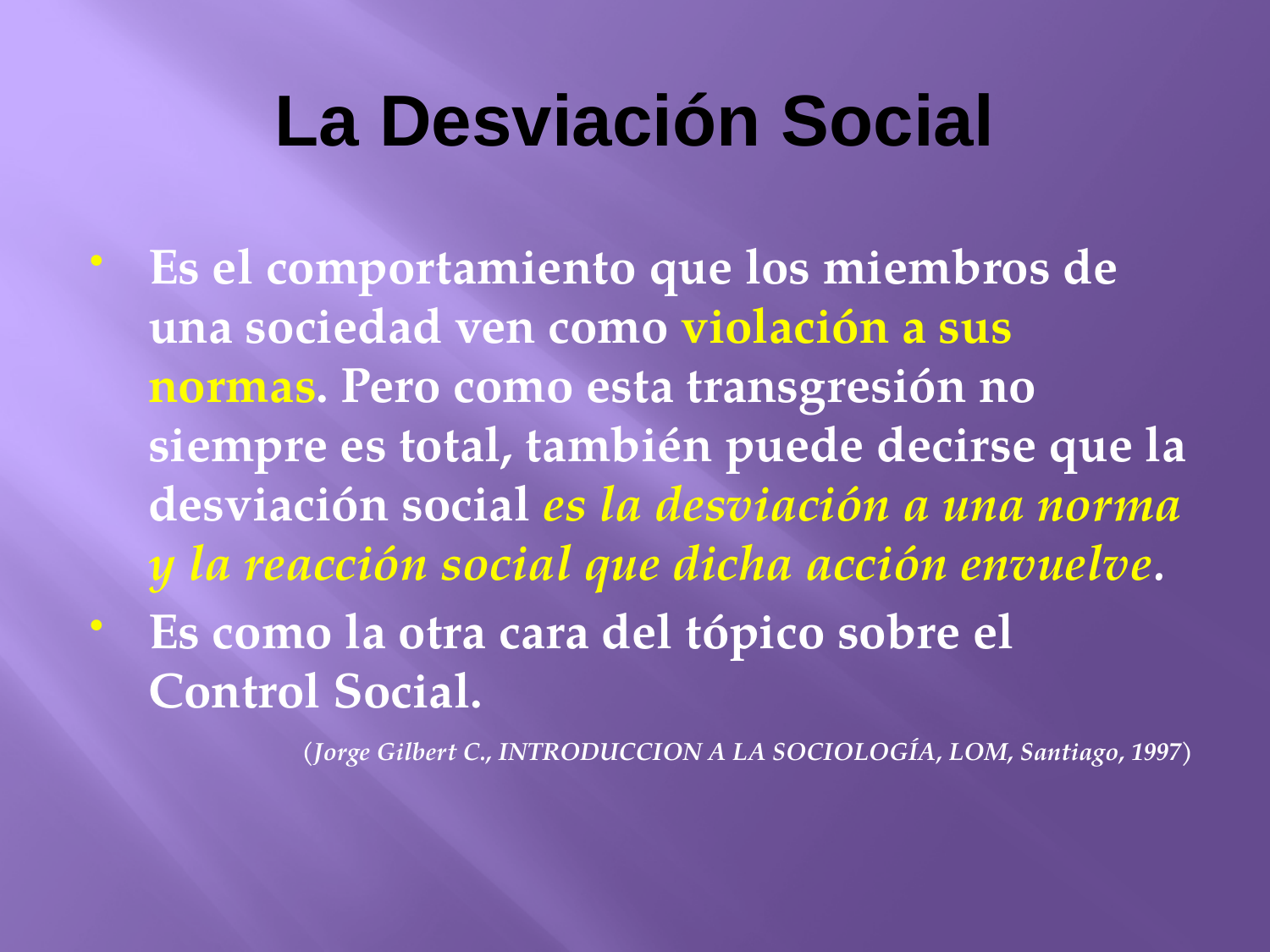

# La Desviación Social
Es el comportamiento que los miembros de una sociedad ven como violación a sus normas. Pero como esta transgresión no siempre es total, también puede decirse que la desviación social es la desviación a una norma y la reacción social que dicha acción envuelve.
Es como la otra cara del tópico sobre el Control Social.
 (Jorge Gilbert C., INTRODUCCION A LA SOCIOLOGÍA, LOM, Santiago, 1997)